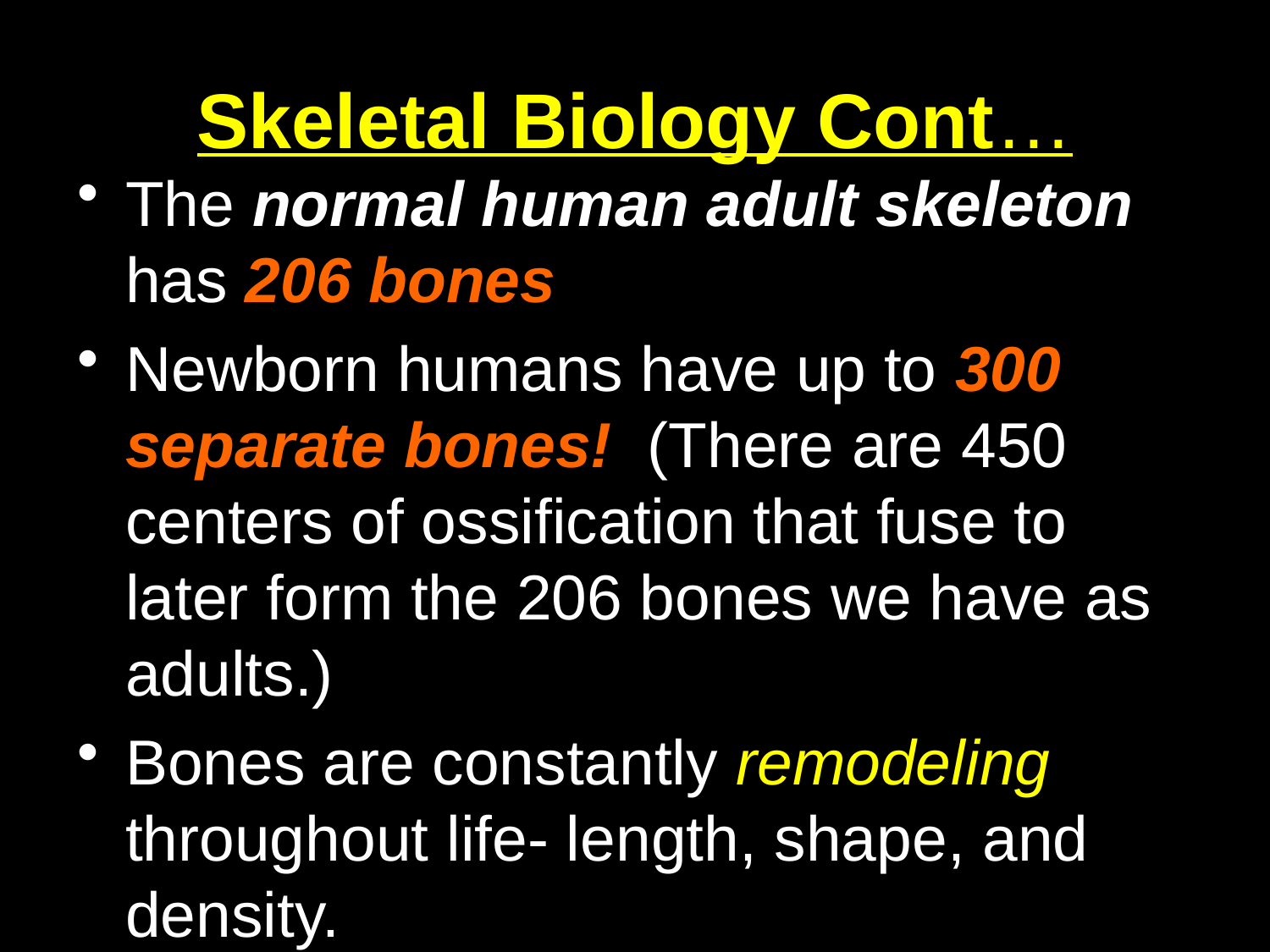

# Skeletal Biology Cont…
The normal human adult skeleton has 206 bones.
Newborn humans have up to 300 separate bones!  (There are 450 centers of ossification that fuse to later form the 206 bones we have as adults.)
Bones are constantly remodeling throughout life- length, shape, and density.